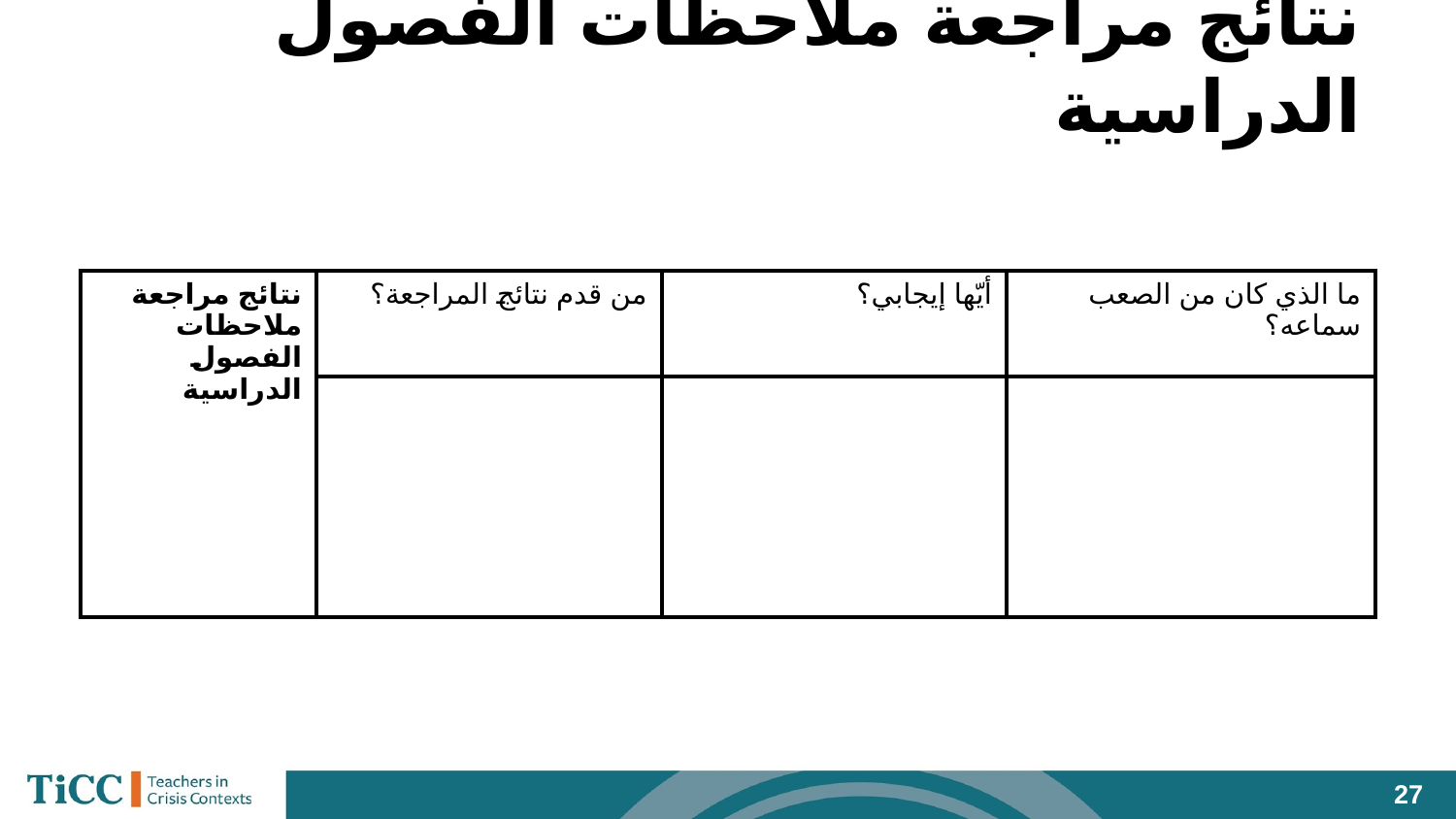

# نتائج مراجعة ملاحظات الفصول الدراسية
| نتائج مراجعة ملاحظات الفصول الدراسية | من قدم نتائج المراجعة؟ | أيّها إيجابي؟ | ما الذي كان من الصعب سماعه؟ |
| --- | --- | --- | --- |
|  |  |  |  |
27